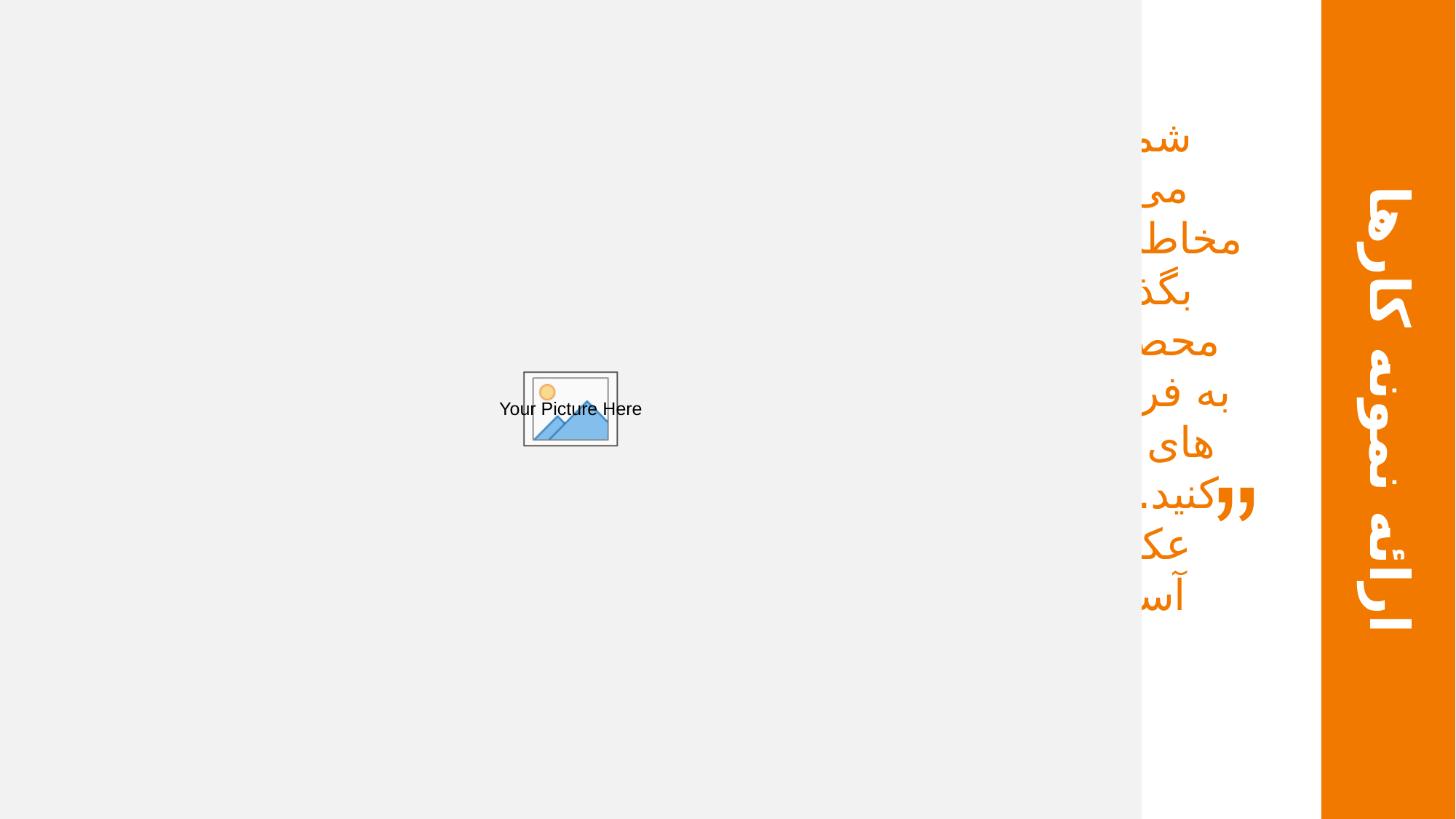

شما به راحتی می توانید بر مخاطبان خود تأثیر بگذارید و یک محصول منحصر به فرد را به ارائه های خود اضافه کنید. تغییر رنگ، عکس و متن آسان است.

ارائه نمونه کارها